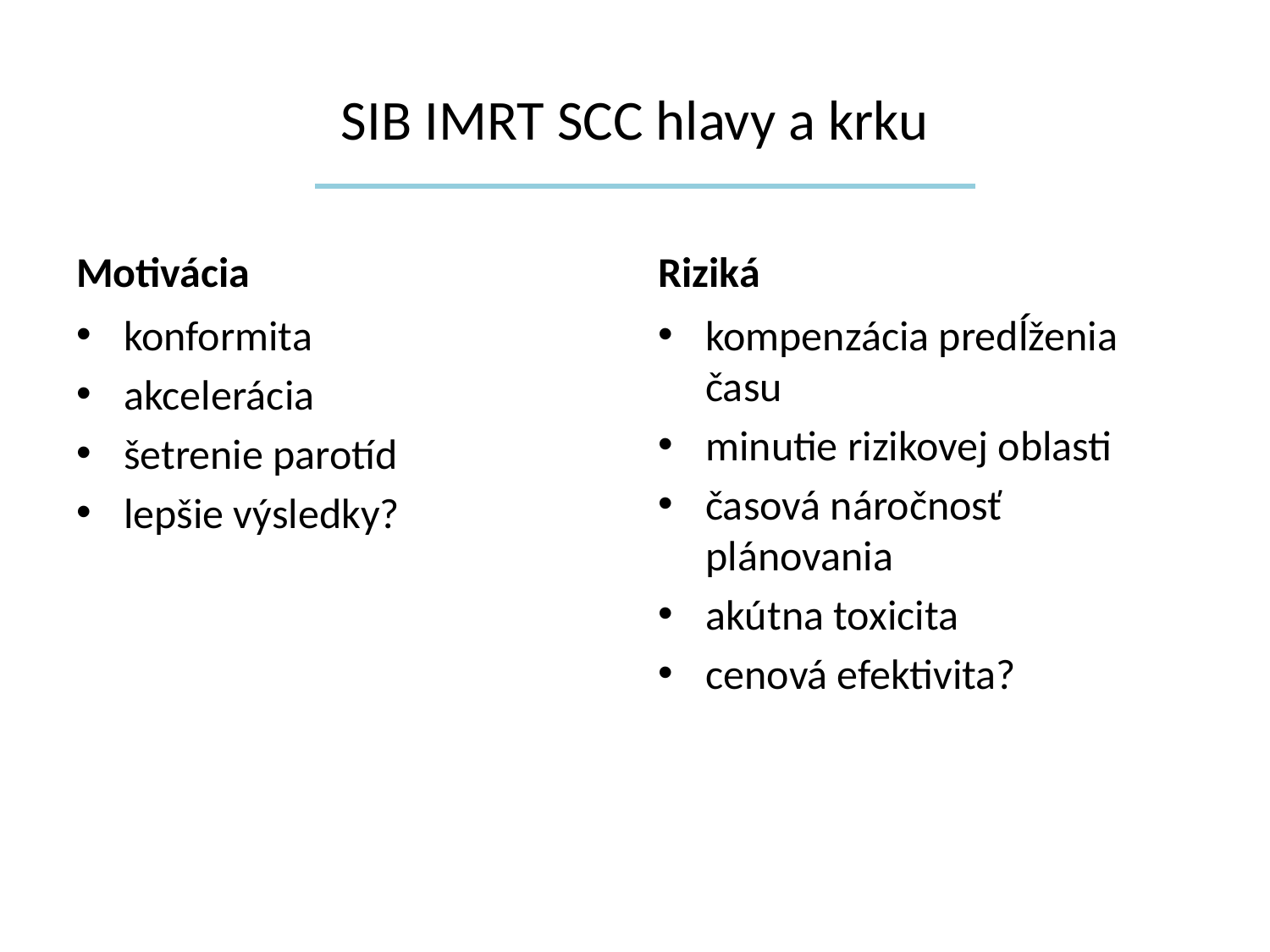

# SIB IMRT SCC hlavy a krku
Motivácia
Riziká
konformita
akcelerácia
šetrenie parotíd
lepšie výsledky?
kompenzácia predĺženia času
minutie rizikovej oblasti
časová náročnosť plánovania
akútna toxicita
cenová efektivita?